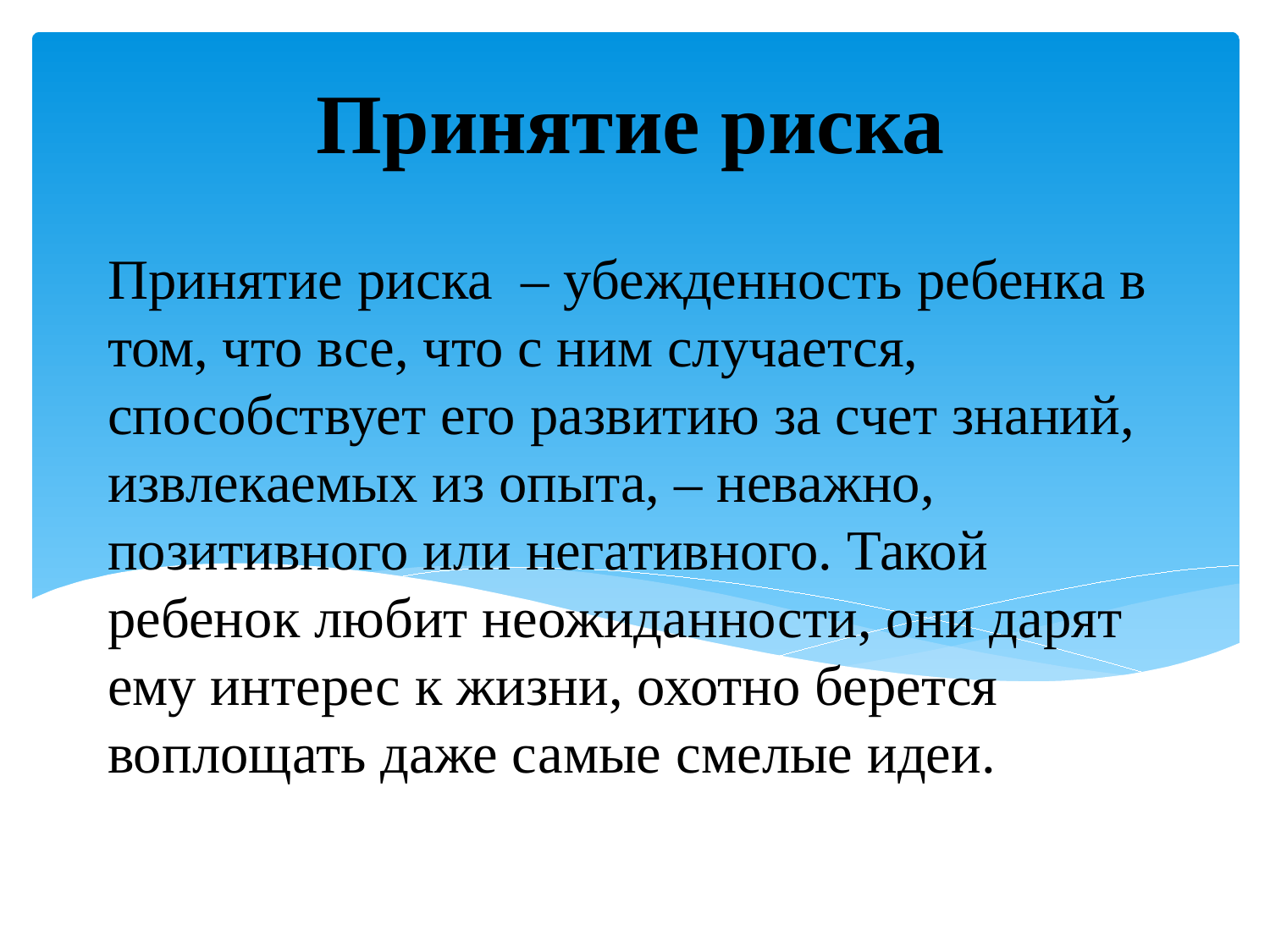

Принятие риска
# Принятие риска  – убежденность ребенка в том, что все, что с ним случается, способствует его развитию за счет знаний, извлекаемых из опыта, – неважно, позитивного или негативного. Такой ребенок любит неожиданности, они дарят ему интерес к жизни, охотно берется воплощать даже самые смелые идеи.